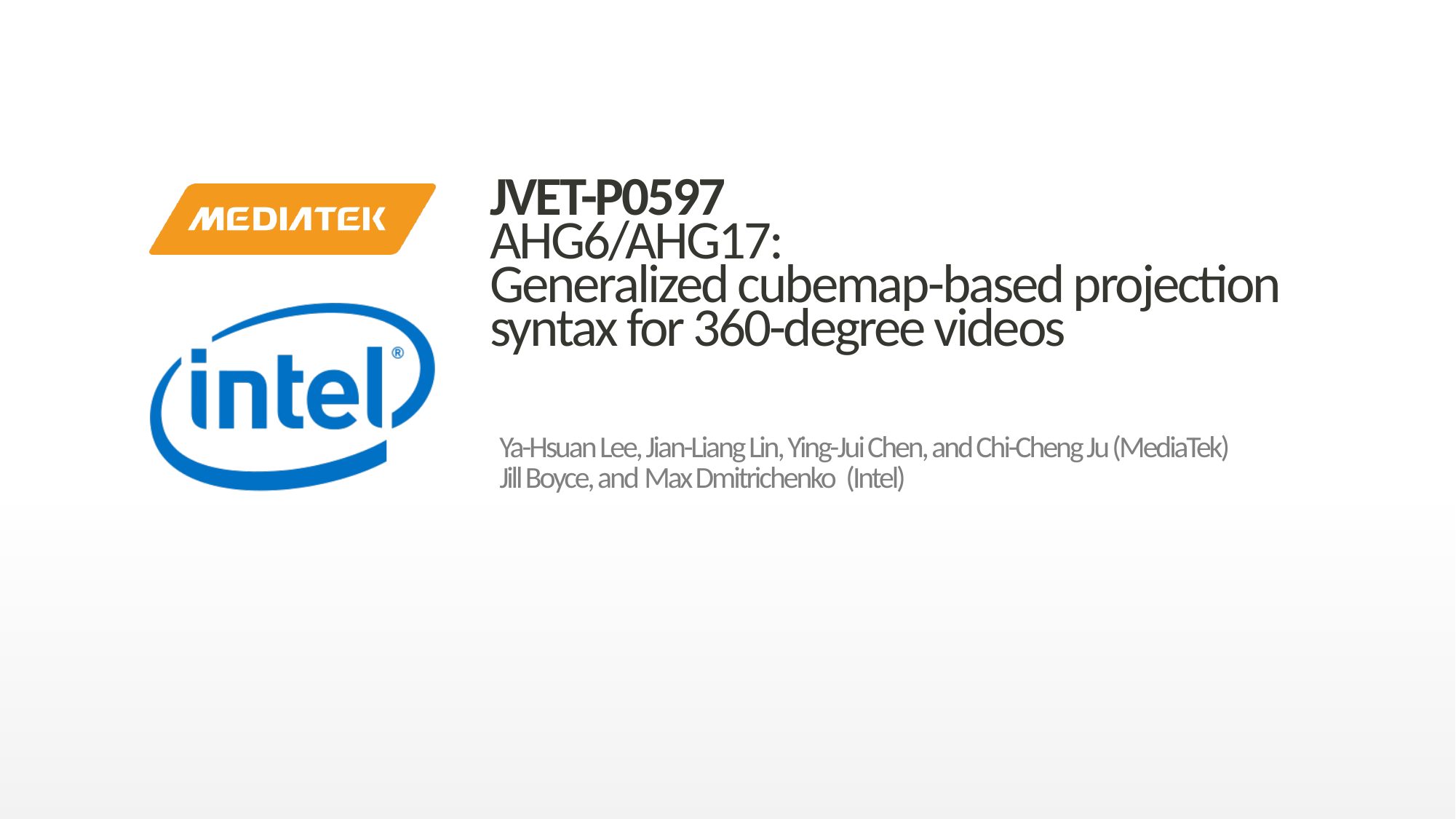

# JVET-P0597 AHG6/AHG17: Generalized cubemap-based projection syntax for 360-degree videos
Ya-Hsuan Lee, Jian-Liang Lin, Ying-Jui Chen, and Chi-Cheng Ju (MediaTek)
Jill Boyce, and Max Dmitrichenko  (Intel)